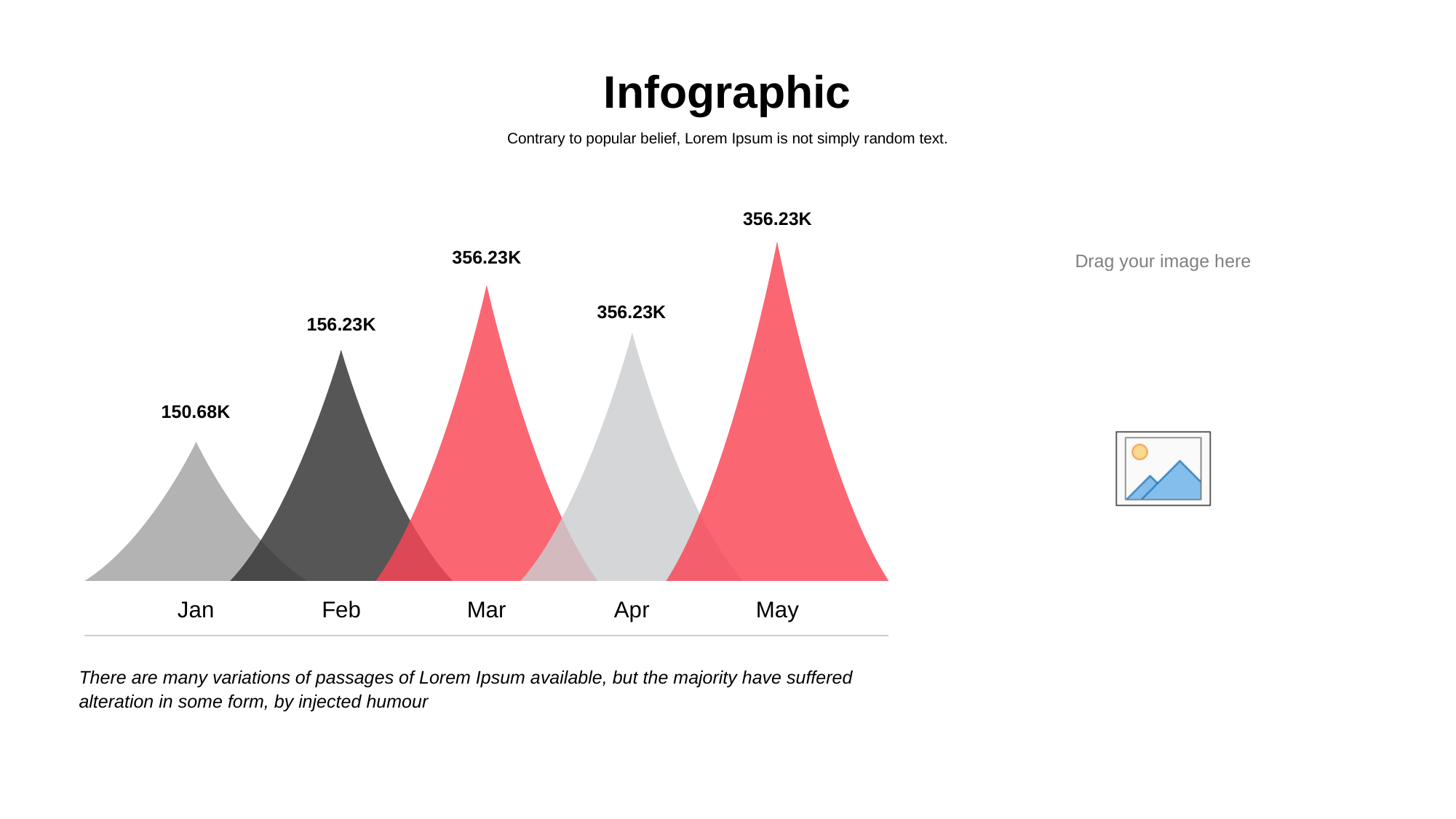

# Infographic
Contrary to popular belief, Lorem Ipsum is not simply random text.
356.23K
356.23K

356.23K
156.23K
150.68K
Jan
Feb
Mar
Apr
May

There are many variations of passages of Lorem Ipsum available, but the majority have suffered alteration in some form, by injected humour